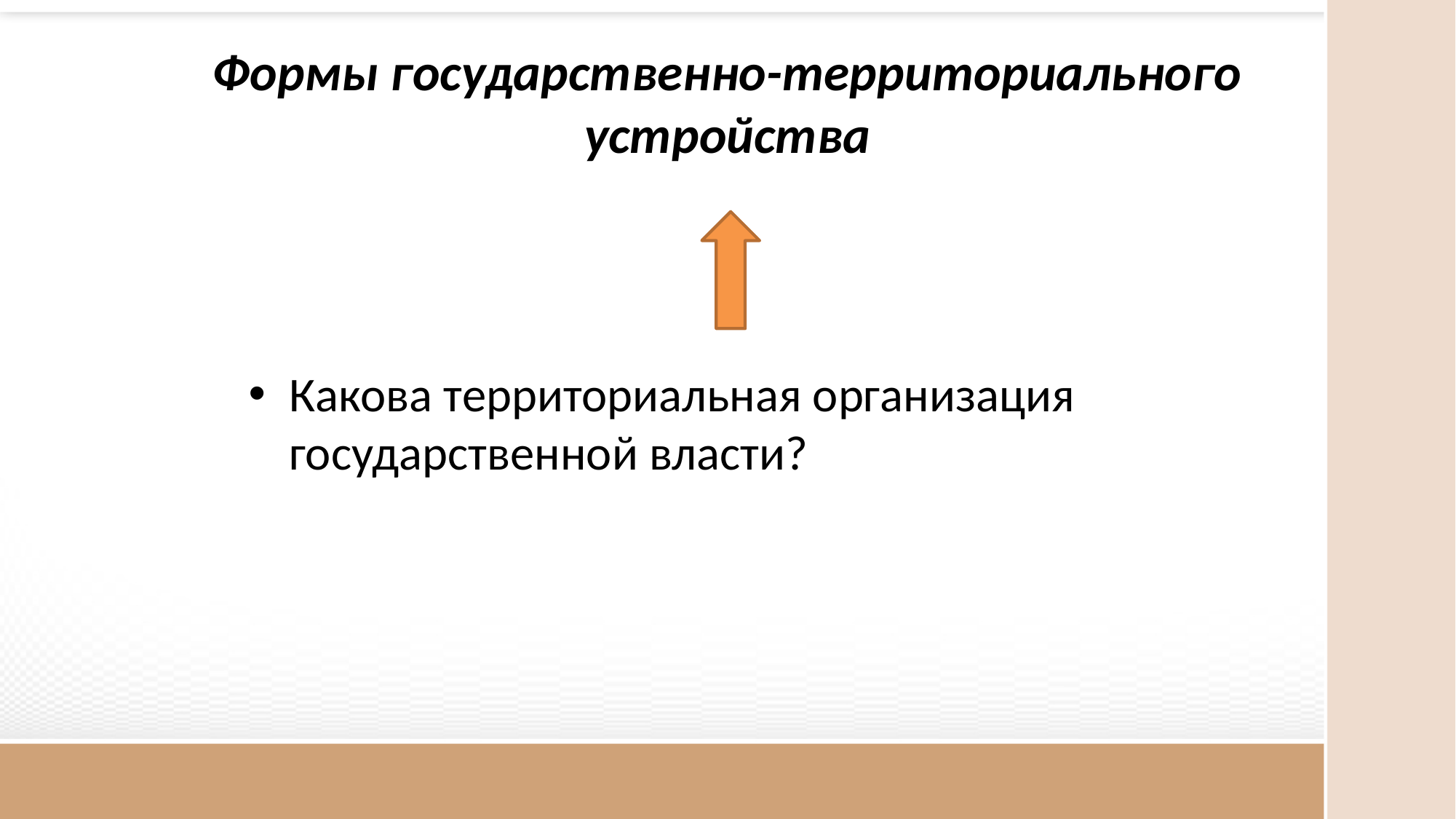

# Формы государственно-территориального устройства

Какова территориальная организация государственной власти?